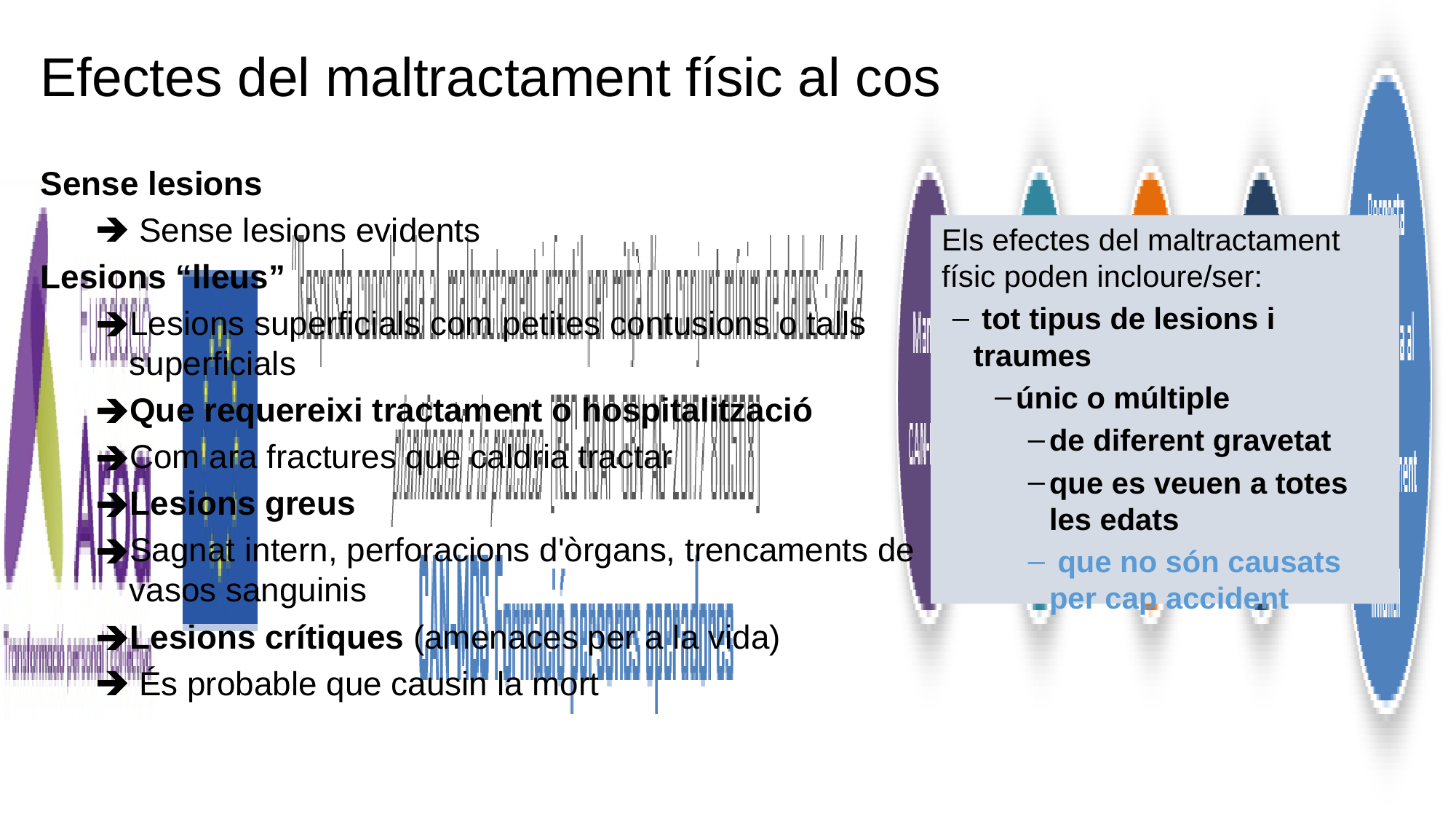

Efectes del maltractament físic al cos
Sense lesions
🡺 Sense lesions evidents
Lesions “lleus”
Lesions superficials com petites contusions o talls superficials
Que requereixi tractament o hospitalització
Com ara fractures que caldria tractar
Lesions greus
Sagnat intern, perforacions d'òrgans, trencaments de vasos sanguinis
Lesions crítiques (amenaces per a la vida)
🡺 És probable que causin la mort
Els efectes del maltractament físic poden incloure/ser:
 tot tipus de lesions i traumes
únic o múltiple
de diferent gravetat
que es veuen a totes les edats
 que no són causats per cap accident